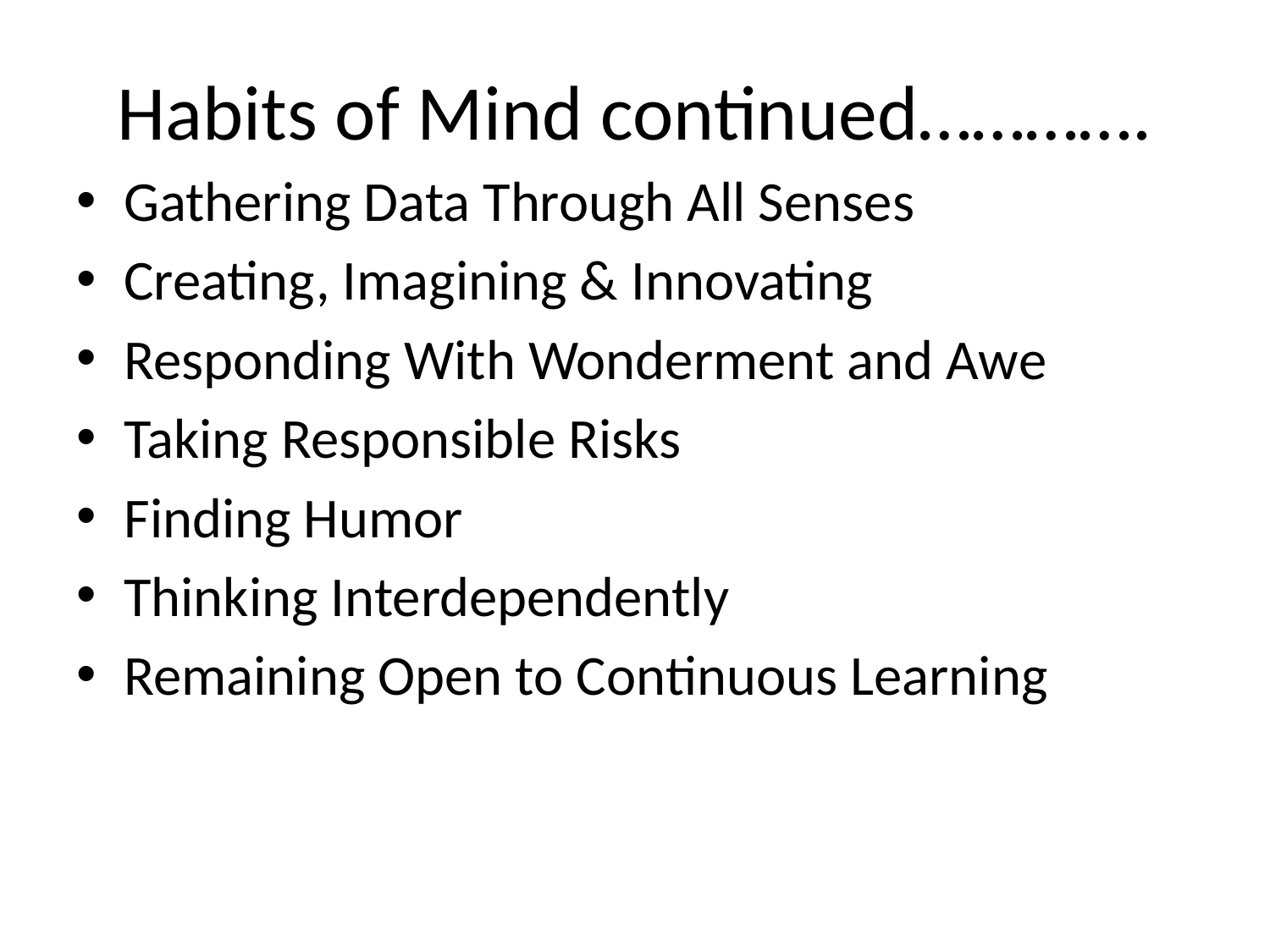

# Habits of Mind continued………….
Gathering Data Through All Senses
Creating, Imagining & Innovating
Responding With Wonderment and Awe
Taking Responsible Risks
Finding Humor
Thinking Interdependently
Remaining Open to Continuous Learning